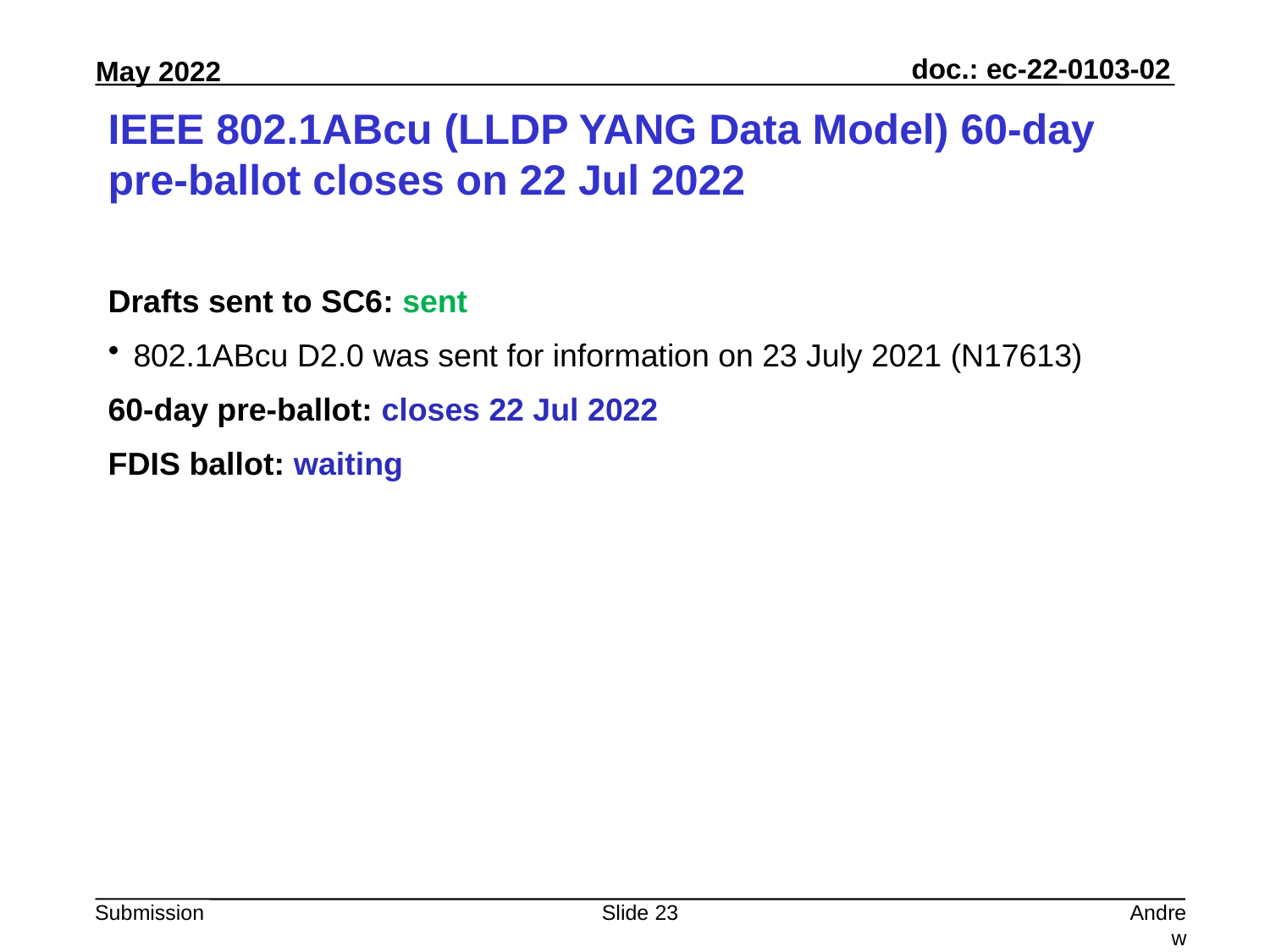

# IEEE 802.1ABcu (LLDP YANG Data Model) 60-day pre-ballot closes on 22 Jul 2022
Drafts sent to SC6: sent
802.1ABcu D2.0 was sent for information on 23 July 2021 (N17613)
60-day pre-ballot: closes 22 Jul 2022
FDIS ballot: waiting

Slide 23
Andrew Myles, Cisco